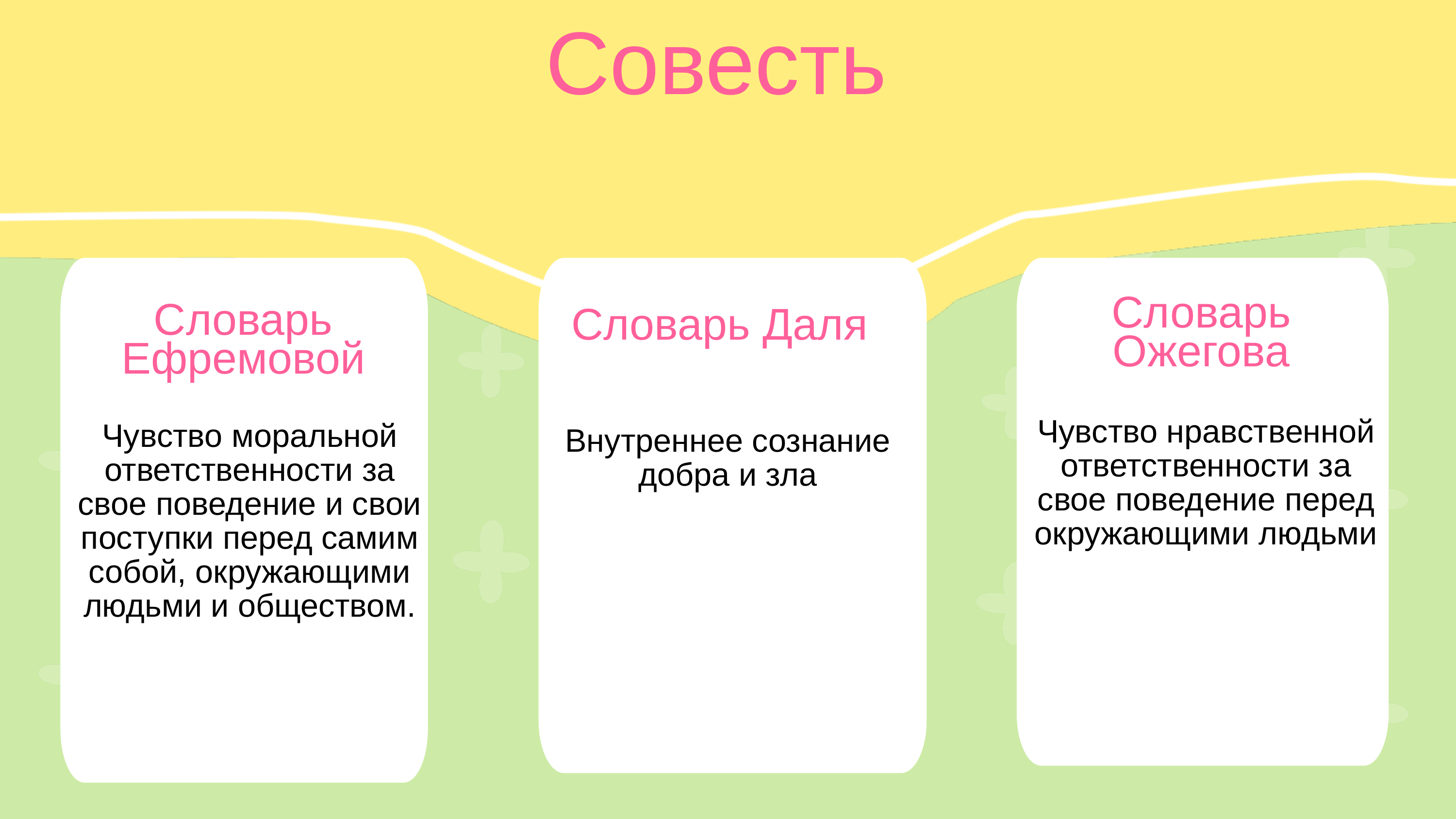

Совесть

Словарь Ожегова
Словарь Ефремовой
Словарь Даля
Чувство нравственной ответственности за свое поведение перед окружающими людьми
Чувство моральной ответственности за свое поведение и свои поступки перед самим собой, окружающими людьми и обществом.
Внутреннее сознание добра и зла